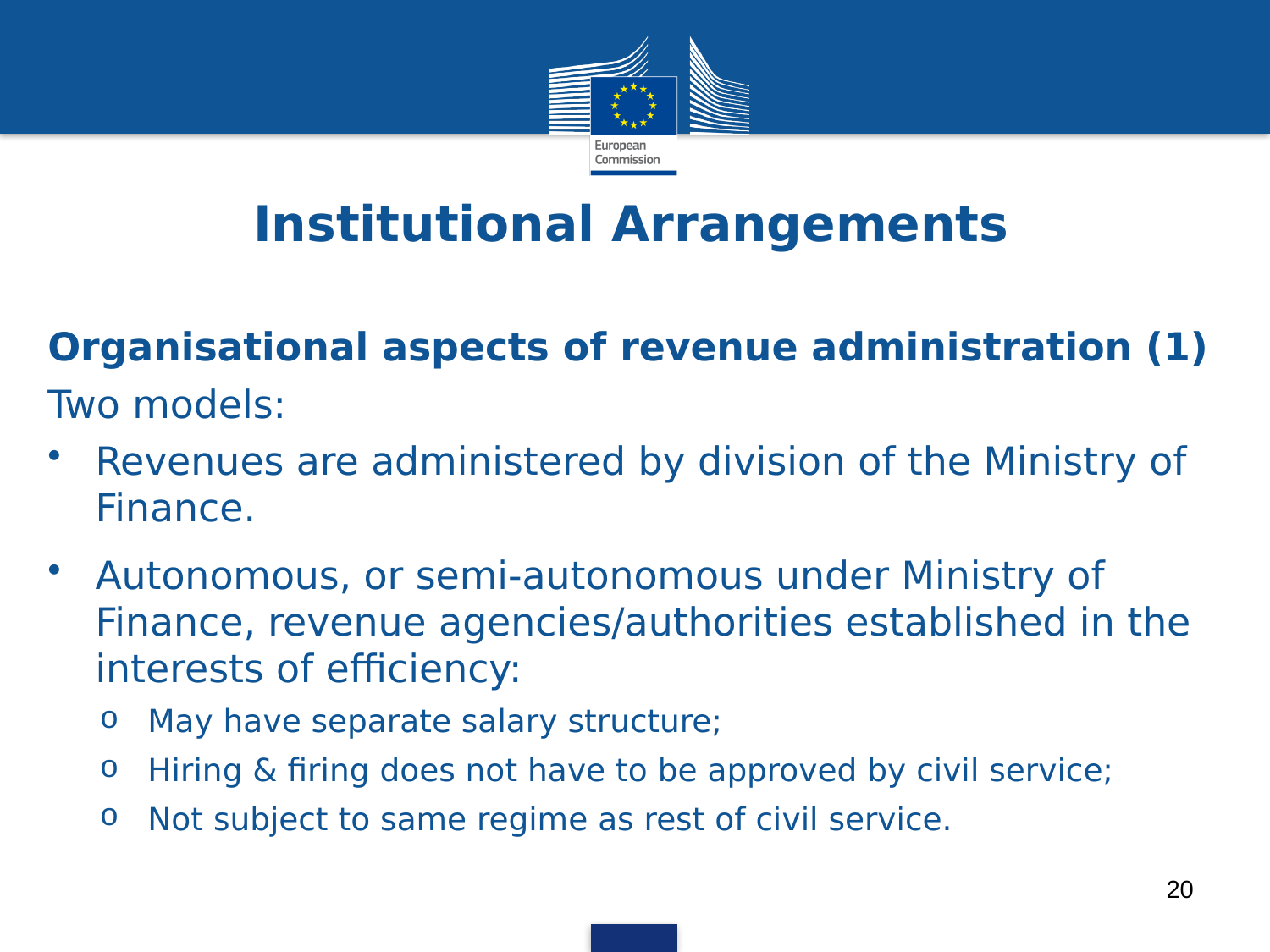

Institutional Arrangements
Organisational aspects of revenue administration (1)
Two models:
Revenues are administered by division of the Ministry of Finance.
Autonomous, or semi-autonomous under Ministry of Finance, revenue agencies/authorities established in the interests of efficiency:
May have separate salary structure;
Hiring & firing does not have to be approved by civil service;
Not subject to same regime as rest of civil service.
20